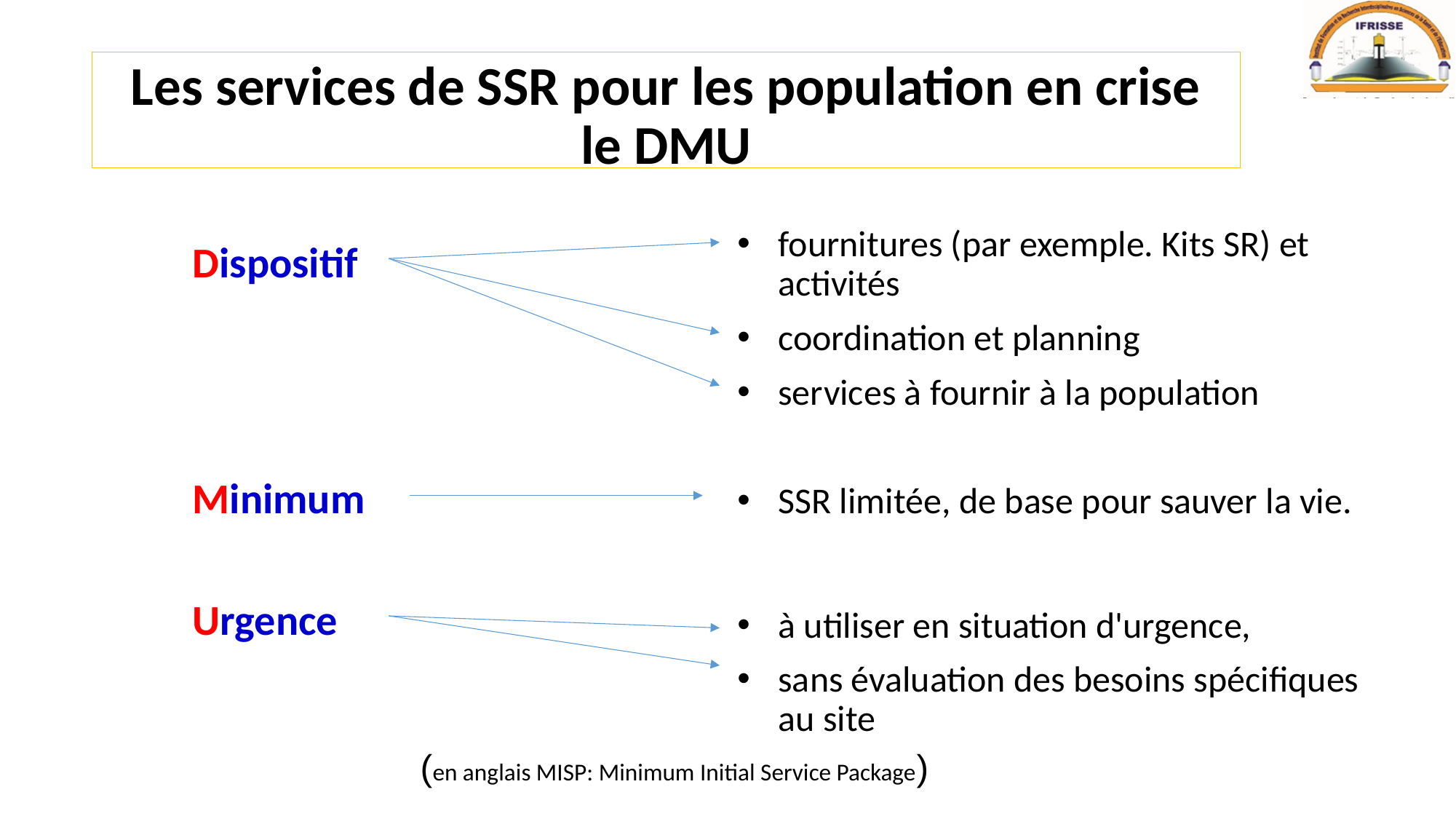

# Les services de SSR pour les population en crise le DMU
fournitures (par exemple. Kits SR) et activités
coordination et planning
services à fournir à la population

SSR limitée, de base pour sauver la vie.

à utiliser en situation d'urgence,
sans évaluation des besoins spécifiques au site

Dispositif

Minimum

Urgence
(en anglais MISP: Minimum Initial Service Package)